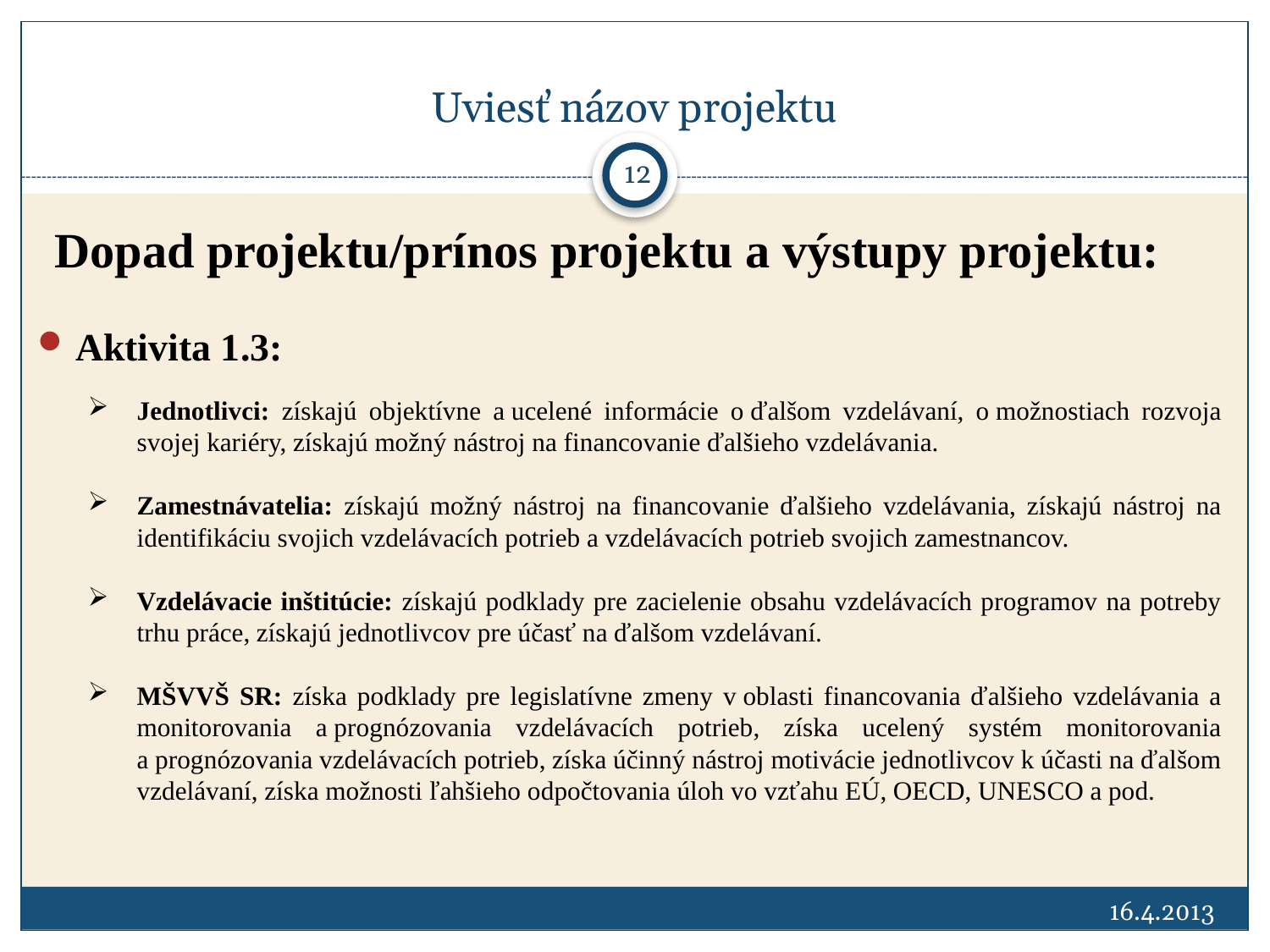

# Uviesť názov projektu
12
Dopad projektu/prínos projektu a výstupy projektu:

Aktivita 1.3:

Jednotlivci: získajú objektívne a ucelené informácie o ďalšom vzdelávaní, o možnostiach rozvoja svojej kariéry, získajú možný nástroj na financovanie ďalšieho vzdelávania.

Zamestnávatelia: získajú možný nástroj na financovanie ďalšieho vzdelávania, získajú nástroj na identifikáciu svojich vzdelávacích potrieb a vzdelávacích potrieb svojich zamestnancov.

Vzdelávacie inštitúcie: získajú podklady pre zacielenie obsahu vzdelávacích programov na potreby trhu práce, získajú jednotlivcov pre účasť na ďalšom vzdelávaní.

MŠVVŠ SR: získa podklady pre legislatívne zmeny v oblasti financovania ďalšieho vzdelávania a monitorovania a prognózovania vzdelávacích potrieb, získa ucelený systém monitorovania a prognózovania vzdelávacích potrieb, získa účinný nástroj motivácie jednotlivcov k účasti na ďalšom vzdelávaní, získa možnosti ľahšieho odpočtovania úloh vo vzťahu EÚ, OECD, UNESCO a pod.
16.4.2013